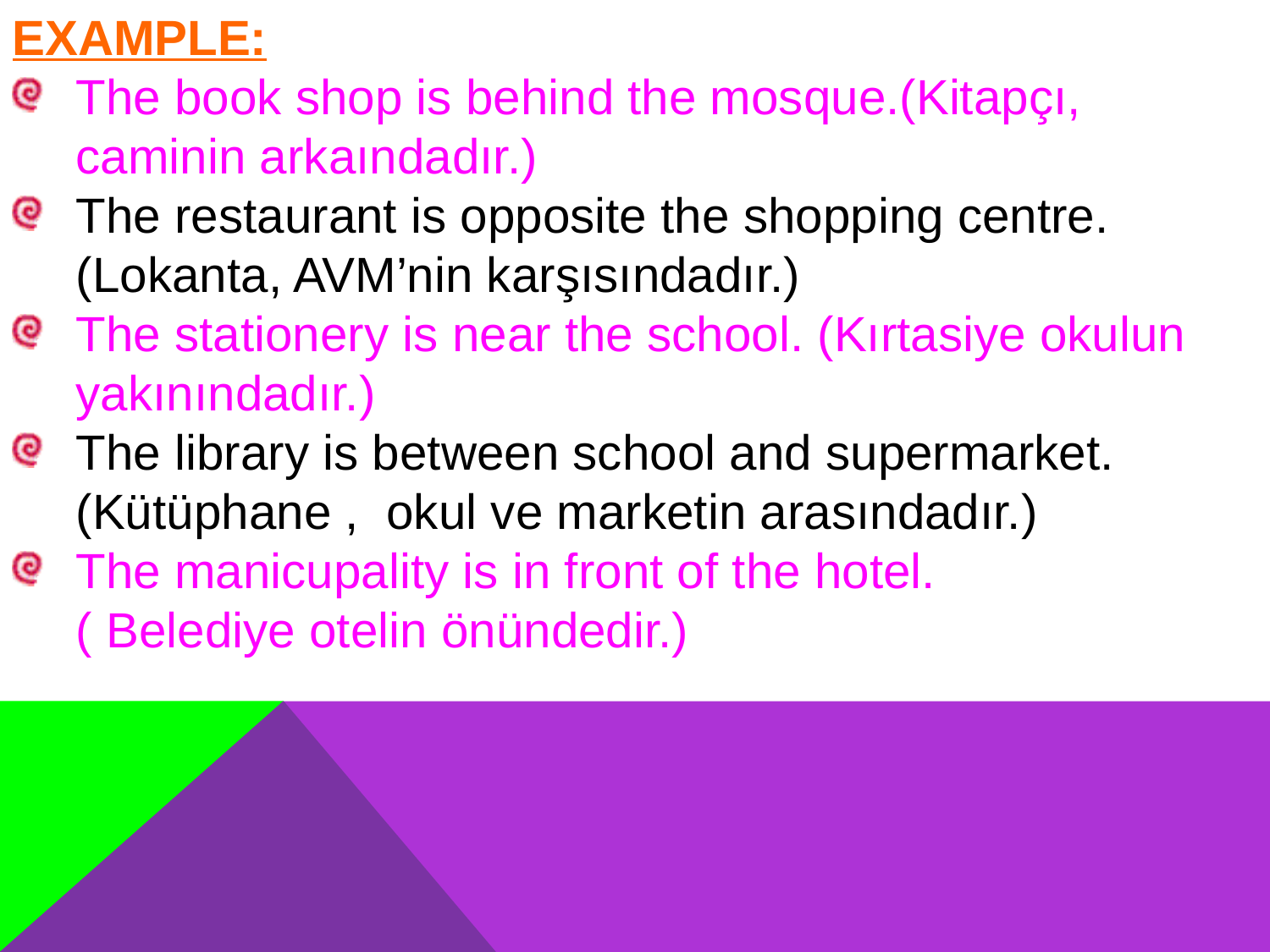

EXAMPLE:
The book shop is behind the mosque.(Kitapçı, caminin arkaındadır.)
The restaurant is opposite the shopping centre.  (Lokanta, AVM’nin karşısındadır.)
The stationery is near the school. (Kırtasiye okulun yakınındadır.)
The library is between school and supermarket. (Kütüphane ,  okul ve marketin arasındadır.)
The manicupality is in front of the hotel.              ( Belediye otelin önündedir.)